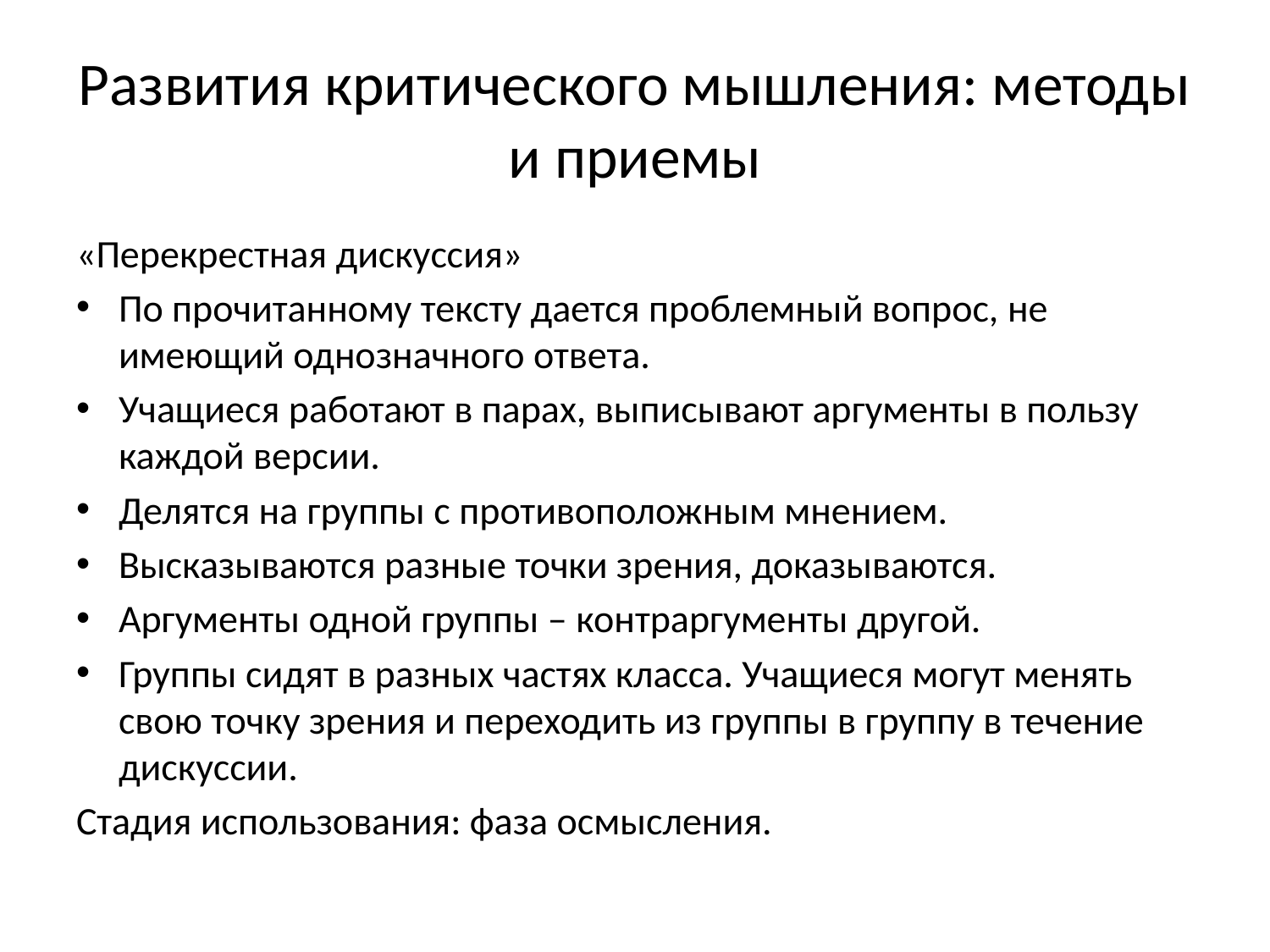

# Развития критического мышления: методы и приемы
«Перекрестная дискуссия»
По прочитанному тексту дается проблемный вопрос, не имеющий однозначного ответа.
Учащиеся работают в парах, выписывают аргументы в пользу каждой версии.
Делятся на группы с противоположным мнением.
Высказываются разные точки зрения, доказываются.
Аргументы одной группы – контраргументы другой.
Группы сидят в разных частях класса. Учащиеся могут менять свою точку зрения и переходить из группы в группу в течение дискуссии.
Стадия использования: фаза осмысления.